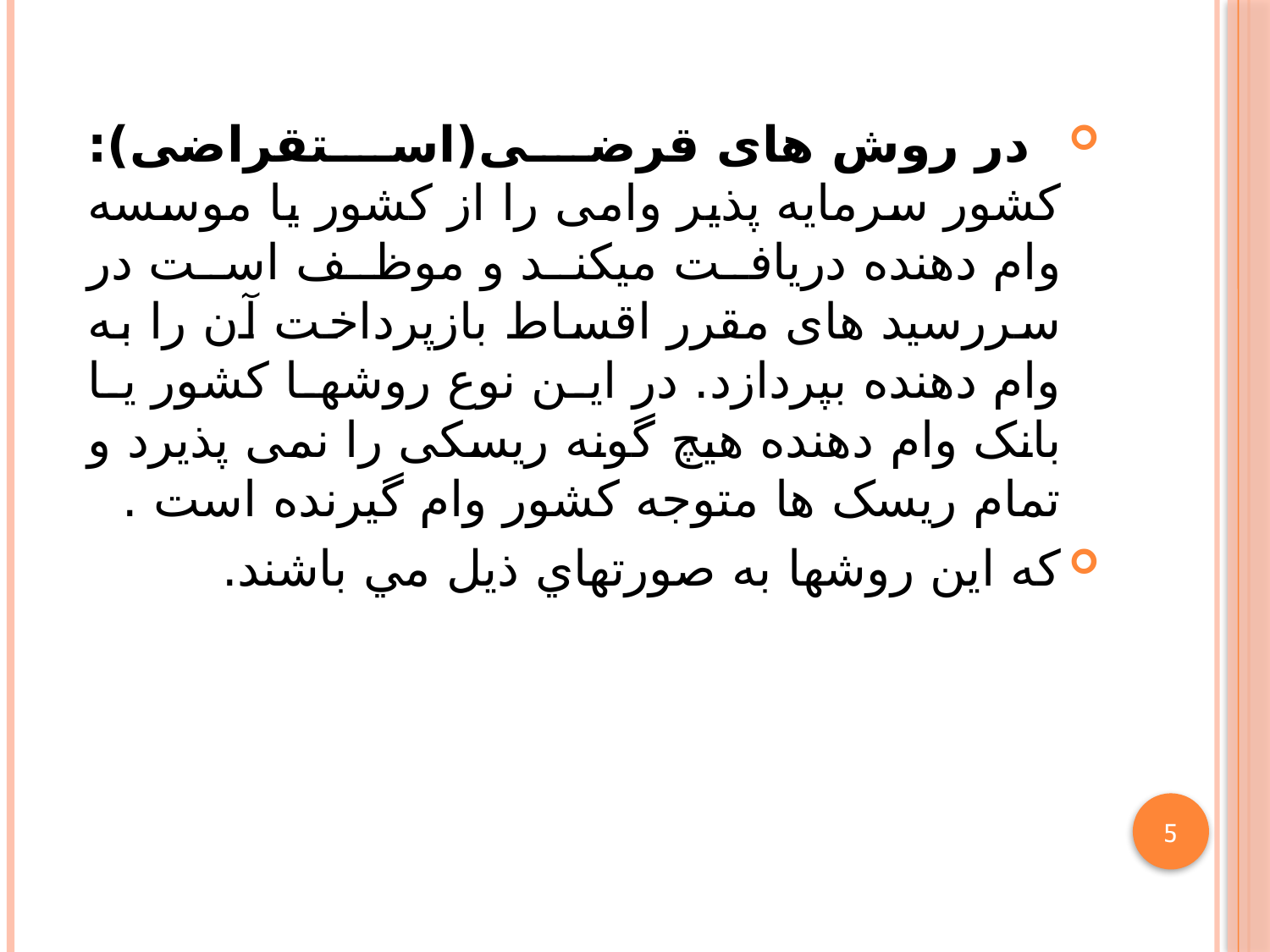

در روش های قرضی(استقراضی): کشور سرمایه پذیر وامی را از کشور یا موسسه وام دهنده دریافت میکند و موظف است در سررسید های مقرر اقساط بازپرداخت آن را به وام دهنده بپردازد. در این نوع روشها کشور یا بانک وام دهنده هیچ گونه ریسکی را نمی پذیرد و تمام ریسک ها متوجه کشور وام گیرنده است .
كه اين روشها به صورتهاي ذيل مي باشند.
5